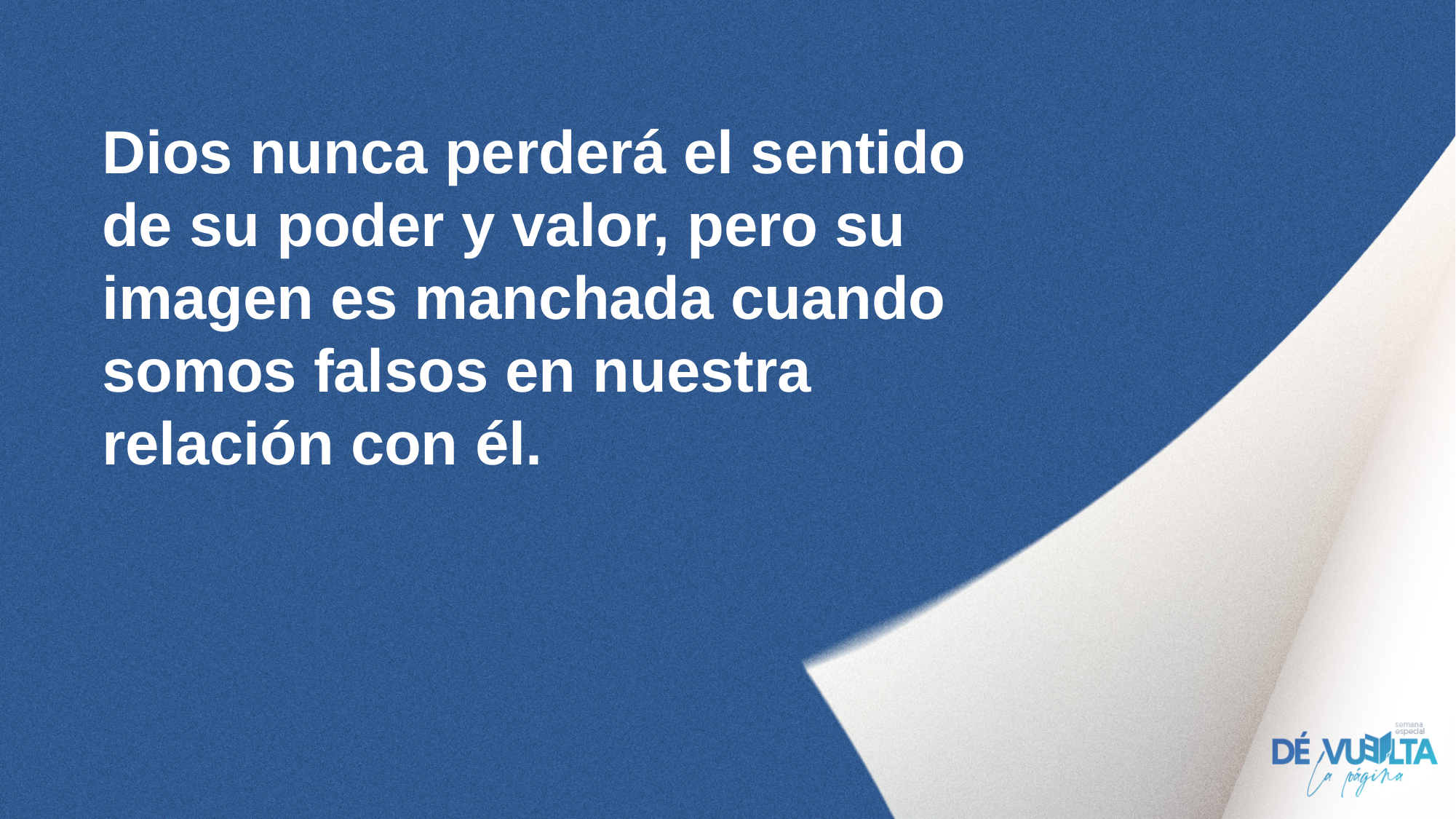

Dios nunca perderá el sentido de su poder y valor, pero su imagen es manchada cuando somos falsos en nuestra relación con él.